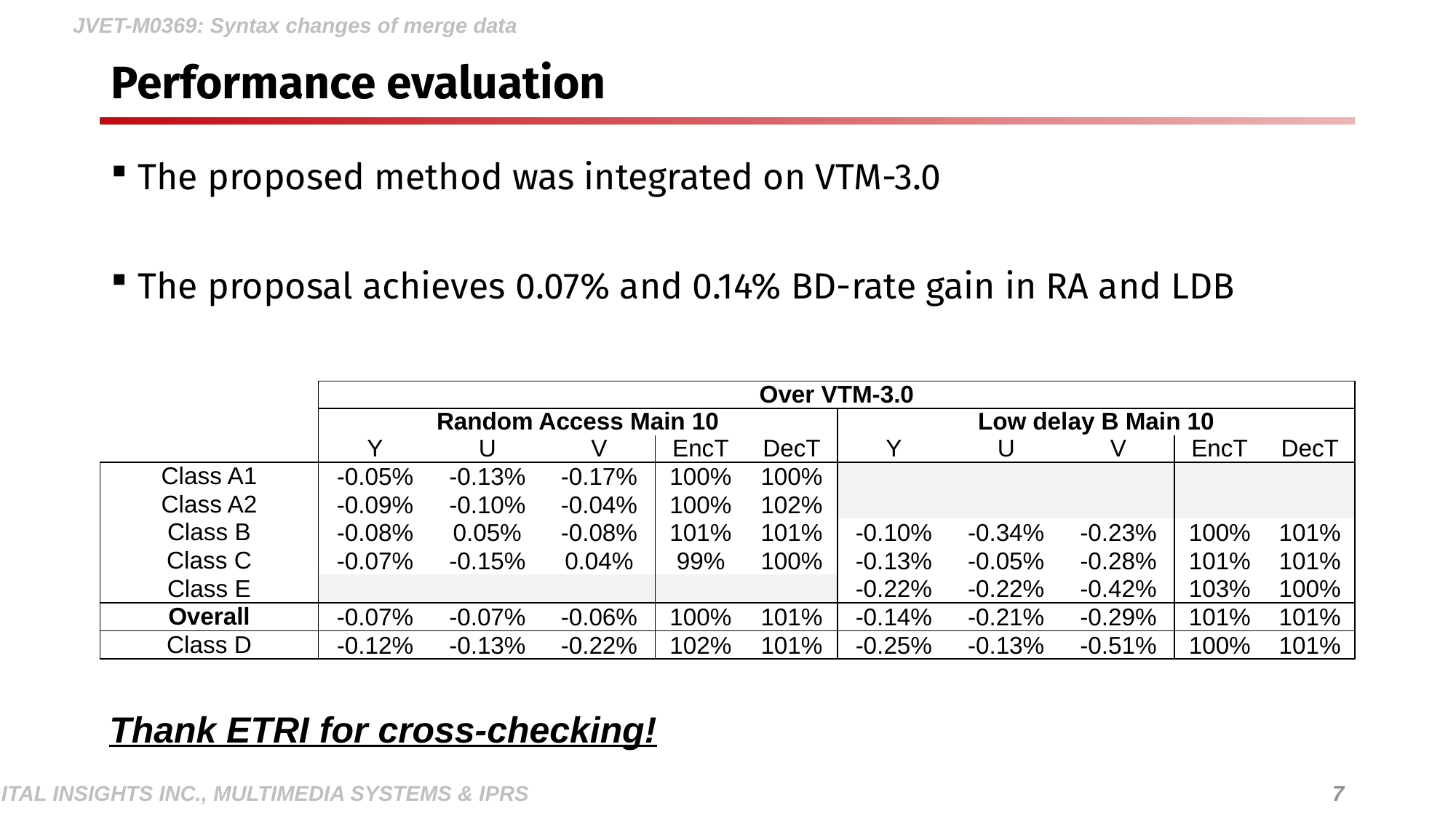

# Performance evaluation
The proposed method was integrated on VTM-3.0

The proposal achieves 0.07% and 0.14% BD-rate gain in RA and LDB
|  | Over VTM-3.0 |  |  |  |  |  |  |  |  |  |
| --- | --- | --- | --- | --- | --- | --- | --- | --- | --- | --- |
|  | Random Access Main 10 |  |  |  |  | Low delay B Main 10 |  |  |  |  |
|  | Y | U | V | EncT | DecT | Y | U | V | EncT | DecT |
| Class A1 | -0.05% | -0.13% | -0.17% | 100% | 100% |  |  |  |  |  |
| Class A2 | -0.09% | -0.10% | -0.04% | 100% | 102% |  |  |  |  |  |
| Class B | -0.08% | 0.05% | -0.08% | 101% | 101% | -0.10% | -0.34% | -0.23% | 100% | 101% |
| Class C | -0.07% | -0.15% | 0.04% | 99% | 100% | -0.13% | -0.05% | -0.28% | 101% | 101% |
| Class E |  |  |  |  |  | -0.22% | -0.22% | -0.42% | 103% | 100% |
| Overall | -0.07% | -0.07% | -0.06% | 100% | 101% | -0.14% | -0.21% | -0.29% | 101% | 101% |
| Class D | -0.12% | -0.13% | -0.22% | 102% | 101% | -0.25% | -0.13% | -0.51% | 100% | 101% |
Thank ETRI for cross-checking!
7